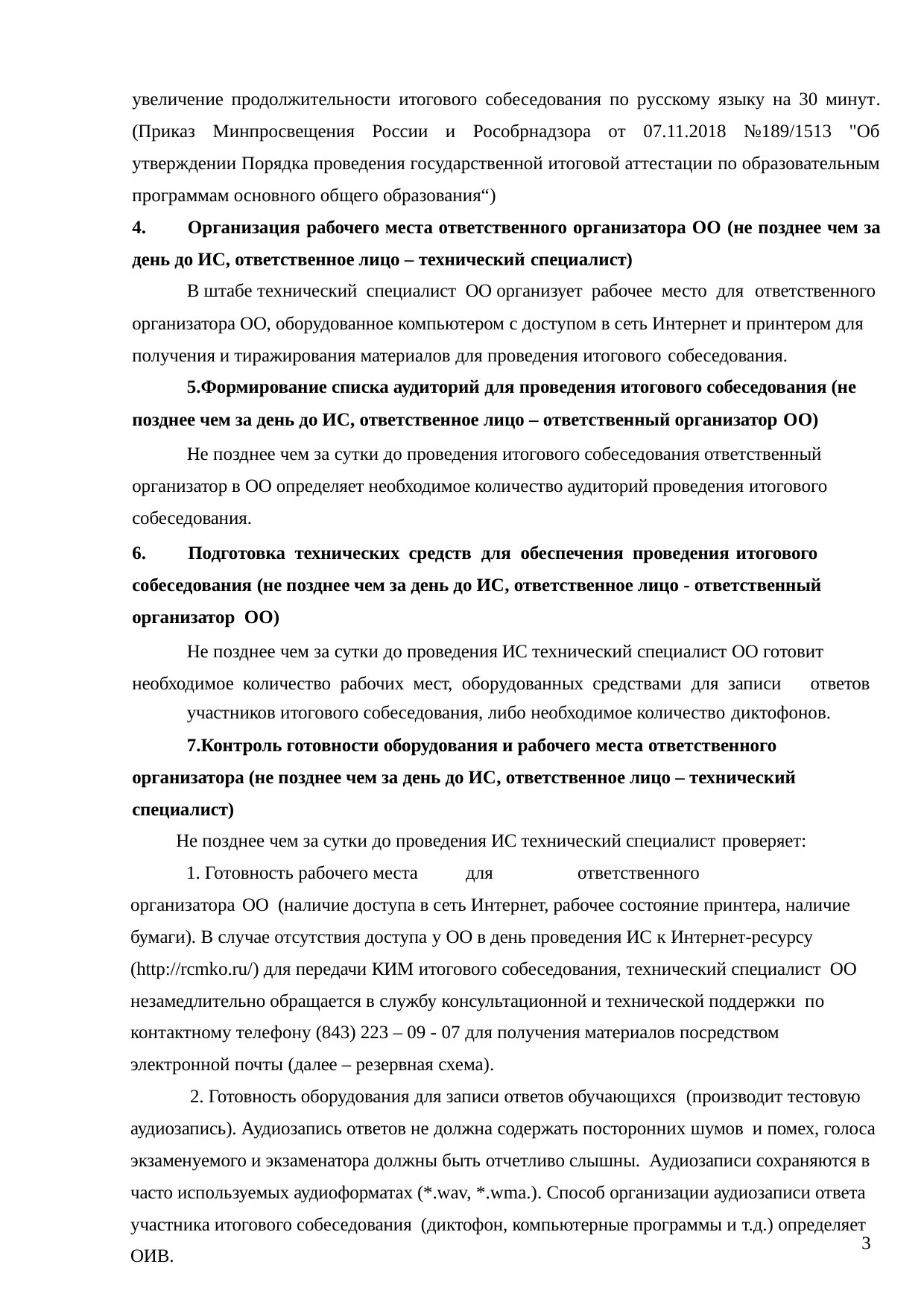

увеличение продолжительности итогового собеседования по русскому языку на 30 минут. (Приказ Минпросвещения России и Рособрнадзора от 07.11.2018 №189/1513 "Об утверждении Порядка проведения государственной итоговой аттестации по образовательным программам основного общего образования“)
4.       Организация рабочего места ответственного организатора ОО (не позднее чем за день до ИС, ответственное лицо – технический специалист)
В штабе технический  специалист  ОО организует  рабочее  место  для  ответственного
организатора ОО, оборудованное компьютером с доступом в сеть Интернет и принтером для  получения и тиражирования материалов для проведения итогового собеседования.
Формирование списка аудиторий для проведения итогового собеседования (не позднее чем за день до ИС, ответственное лицо – ответственный организатор ОО)
Не позднее чем за сутки до проведения итогового собеседования ответственный организатор в ОО определяет необходимое количество аудиторий проведения итогового собеседования.
      Подготовка  технических  средств  для  обеспечения  проведения итогового
собеседования (не позднее чем за день до ИС, ответственное лицо - ответственный организатор  ОО)
Не позднее чем за сутки до проведения ИС технический специалист ОО готовит  необходимое  количество  рабочих  мест,  оборудованных  средствами  для  записи      ответов
участников итогового собеседования, либо необходимое количество диктофонов.
Контроль готовности оборудования и рабочего места ответственного  организатора (не позднее чем за день до ИС, ответственное лицо – технический специалист)
Не позднее чем за сутки до проведения ИС технический специалист проверяет:
            1. Готовность рабочего места	для	ответственного	организатора	ОО  (наличие доступа в сеть Интернет, рабочее состояние принтера, наличие бумаги). В случае отсутствия доступа у ОО в день проведения ИС к Интернет-ресурсу (http://rcmko.ru/) для передачи КИМ итогового собеседования, технический специалист  ОО незамедлительно обращается в службу консультационной и технической поддержки  по контактному телефону (843) 223 – 09 - 07 для получения материалов посредством  электронной почты (далее – резервная схема).
             2. Готовность оборудования для записи ответов обучающихся  (производит тестовую аудиозапись). Аудиозапись ответов не должна содержать посторонних шумов  и помех, голоса экзаменуемого и экзаменатора должны быть отчетливо слышны.  Аудиозаписи сохраняются в часто используемых аудиоформатах (*.wav, *.wma.). Способ организации аудиозаписи ответа участника итогового собеседования  (диктофон, компьютерные программы и т.д.) определяет ОИВ.
3